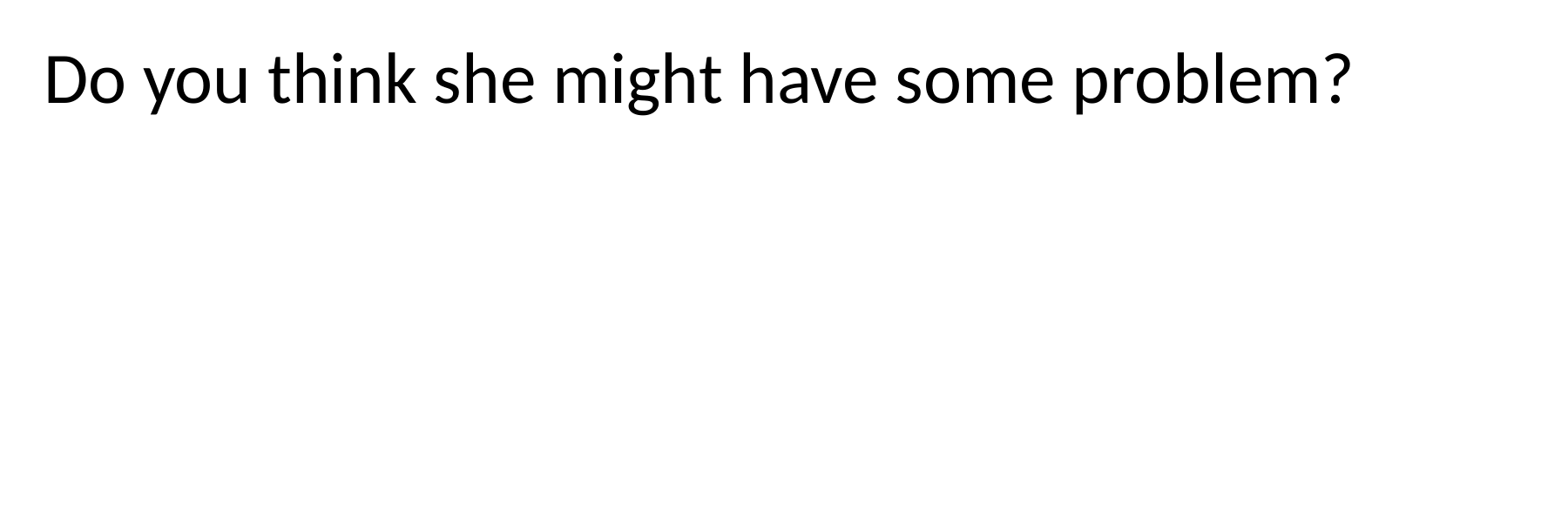

Do you think she might have some problem?